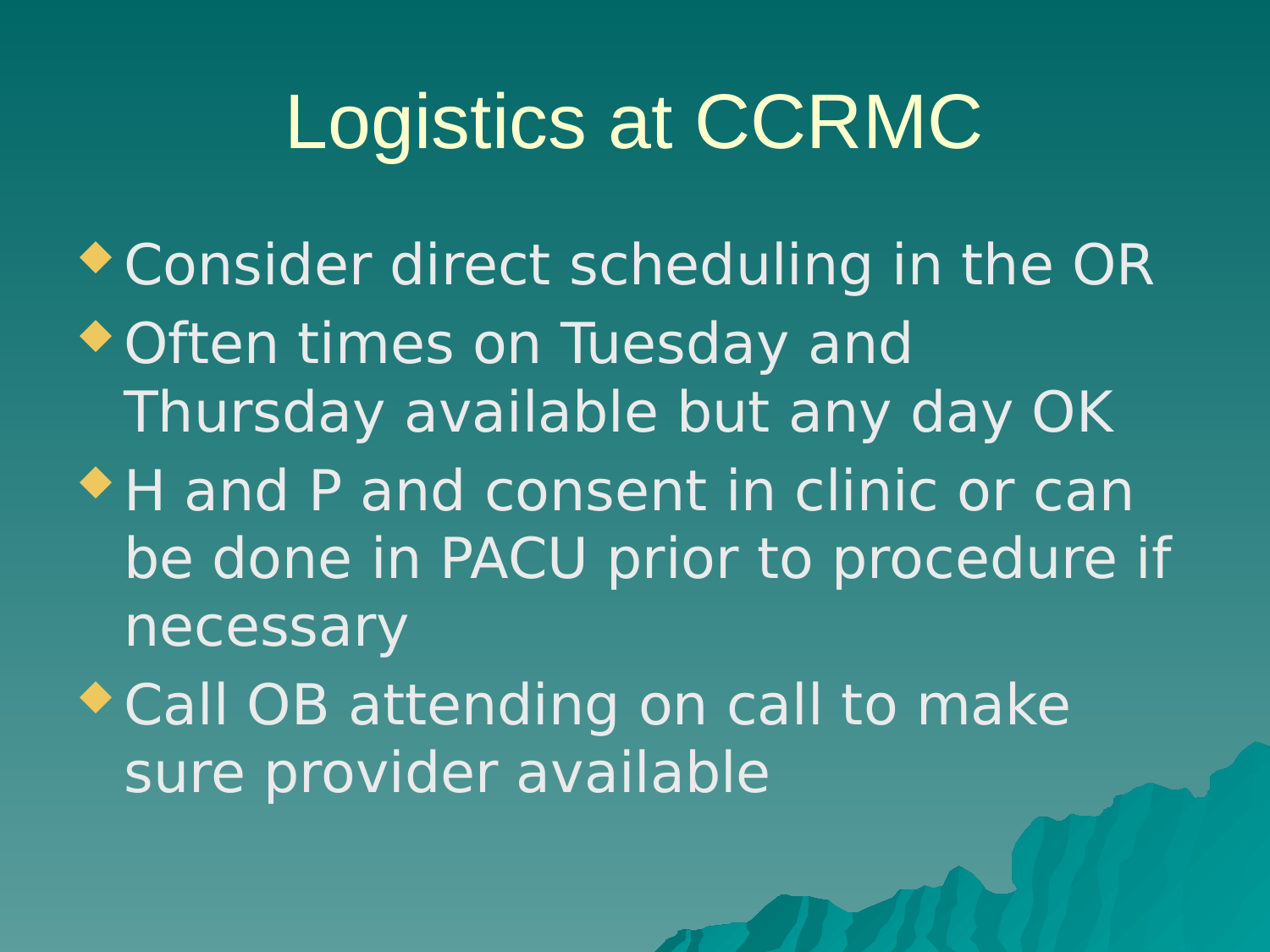

# Logistics at CCRMC
Consider direct scheduling in the OR
Often times on Tuesday and Thursday available but any day OK
H and P and consent in clinic or can be done in PACU prior to procedure if necessary
Call OB attending on call to make sure provider available